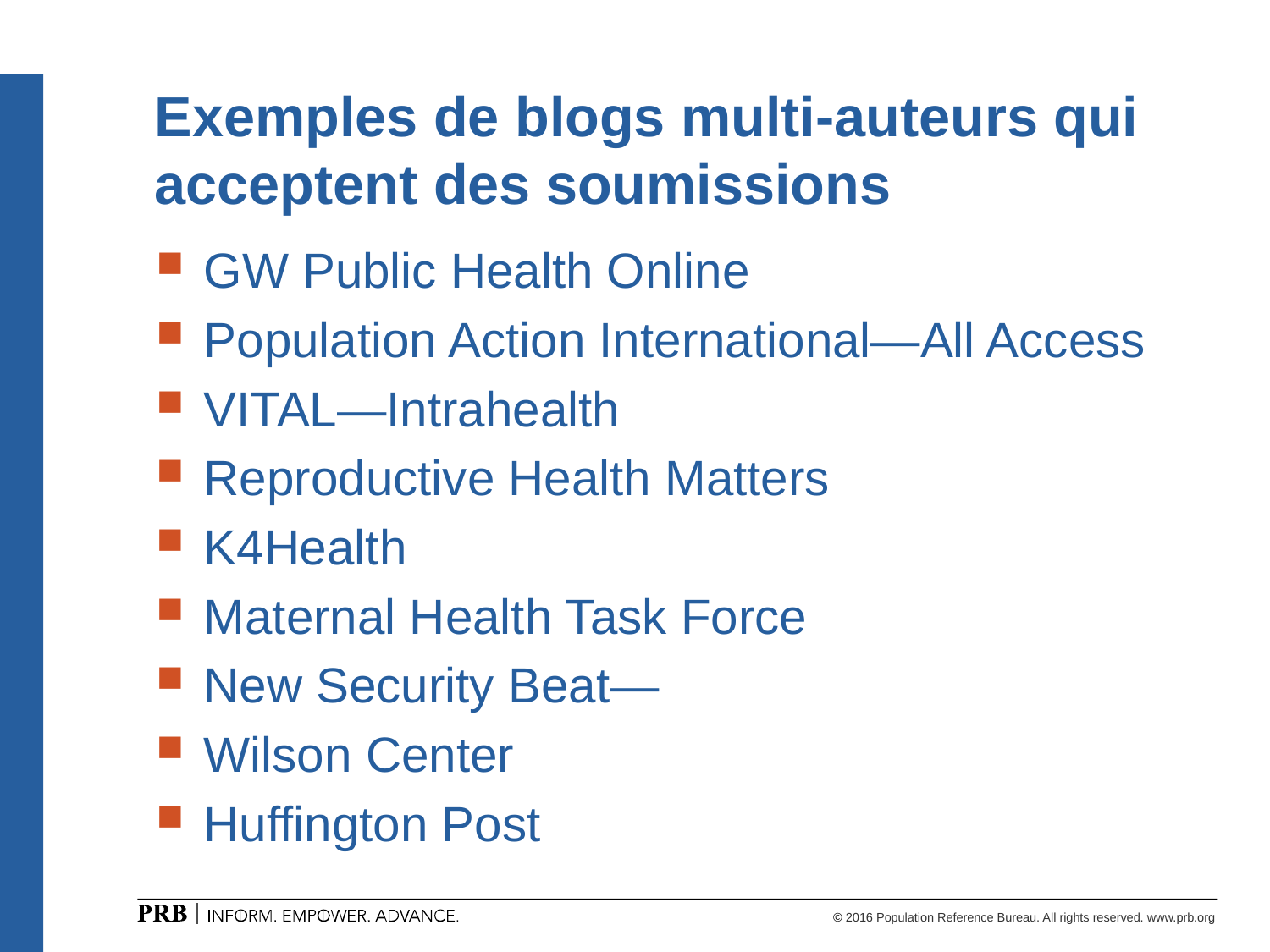

# Exemples de blogs multi-auteurs qui acceptent des soumissions
GW Public Health Online
Population Action International—All Access
VITAL—Intrahealth
Reproductive Health Matters
K4Health
Maternal Health Task Force
New Security Beat—
Wilson Center
Huffington Post